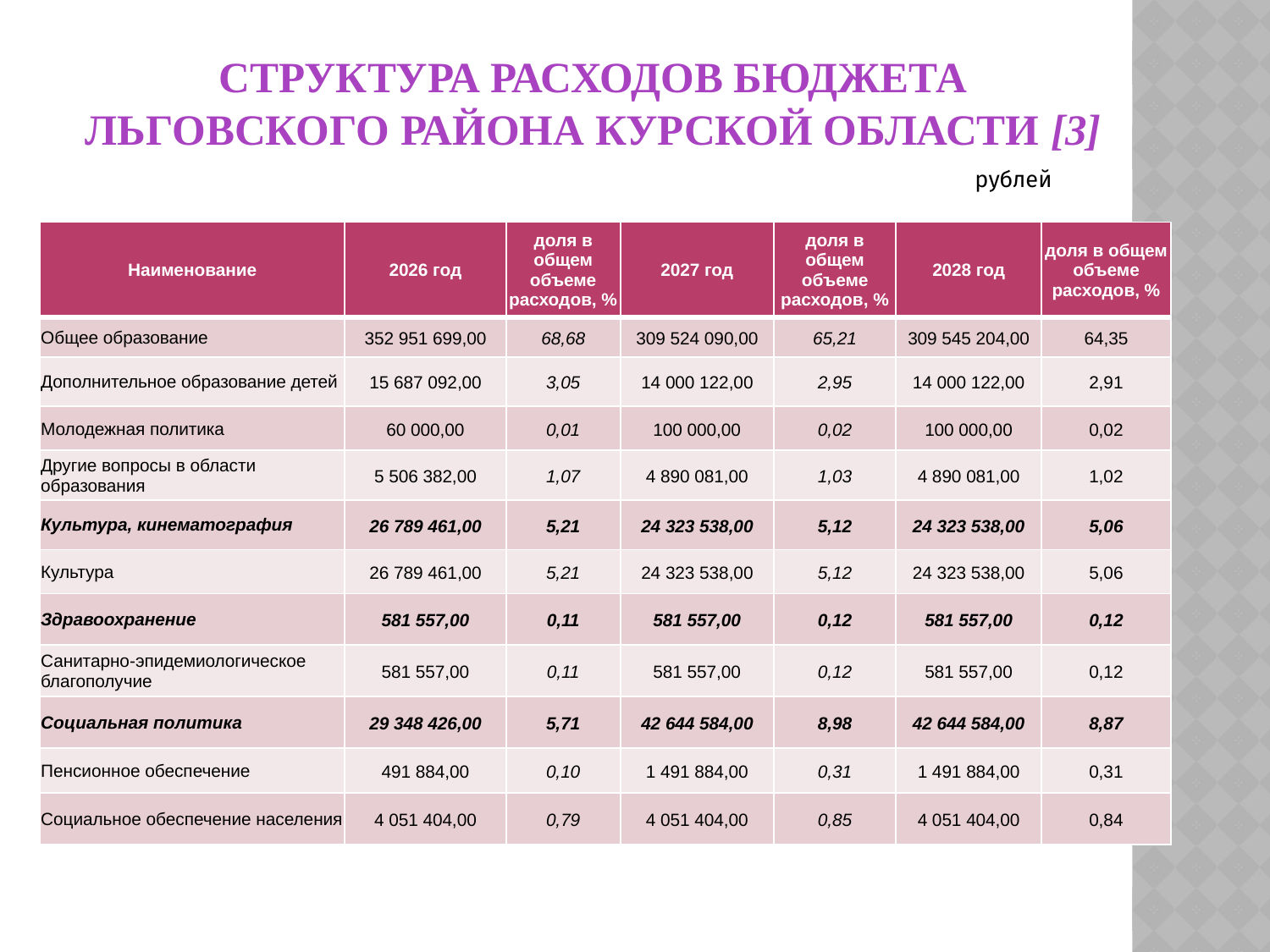

# СТРУКТУРА РАСХОДОВ БЮДЖЕТА ЛЬГОВСКОГО РАЙОНА КУРСКОЙ ОБЛАСТИ [3]
рублей
| Наименование | 2026 год | доля в общем объеме расходов, % | 2027 год | доля в общем объеме расходов, % | 2028 год | доля в общем объеме расходов, % |
| --- | --- | --- | --- | --- | --- | --- |
| Общее образование | 352 951 699,00 | 68,68 | 309 524 090,00 | 65,21 | 309 545 204,00 | 64,35 |
| Дополнительное образование детей | 15 687 092,00 | 3,05 | 14 000 122,00 | 2,95 | 14 000 122,00 | 2,91 |
| Молодежная политика | 60 000,00 | 0,01 | 100 000,00 | 0,02 | 100 000,00 | 0,02 |
| Другие вопросы в области образования | 5 506 382,00 | 1,07 | 4 890 081,00 | 1,03 | 4 890 081,00 | 1,02 |
| Культура, кинематография | 26 789 461,00 | 5,21 | 24 323 538,00 | 5,12 | 24 323 538,00 | 5,06 |
| Культура | 26 789 461,00 | 5,21 | 24 323 538,00 | 5,12 | 24 323 538,00 | 5,06 |
| Здравоохранение | 581 557,00 | 0,11 | 581 557,00 | 0,12 | 581 557,00 | 0,12 |
| Санитарно-эпидемиологическое благополучие | 581 557,00 | 0,11 | 581 557,00 | 0,12 | 581 557,00 | 0,12 |
| Социальная политика | 29 348 426,00 | 5,71 | 42 644 584,00 | 8,98 | 42 644 584,00 | 8,87 |
| Пенсионное обеспечение | 491 884,00 | 0,10 | 1 491 884,00 | 0,31 | 1 491 884,00 | 0,31 |
| Социальное обеспечение населения | 4 051 404,00 | 0,79 | 4 051 404,00 | 0,85 | 4 051 404,00 | 0,84 |